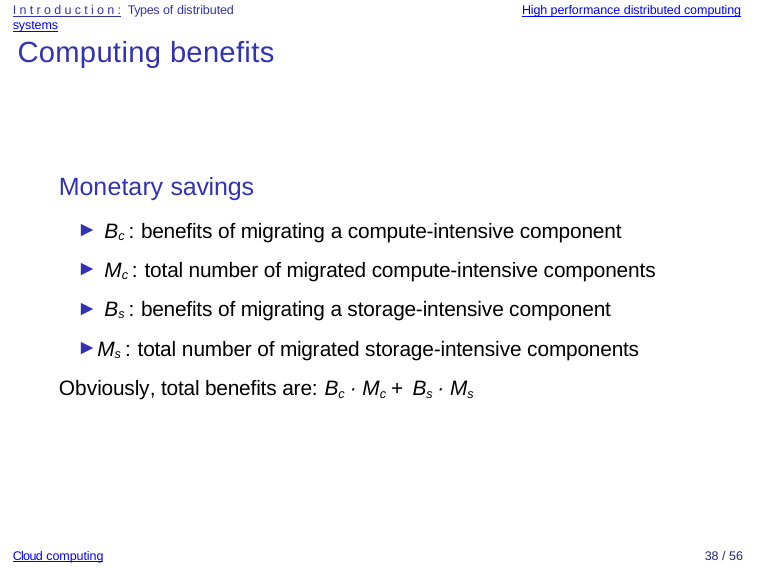

Introduction: Types of distributed systems
High performance distributed computing
Computing benefits
Monetary savings
Bc : benefits of migrating a compute-intensive component
Mc : total number of migrated compute-intensive components
Bs : benefits of migrating a storage-intensive component
Ms : total number of migrated storage-intensive components  Obviously, total benefits are: Bc · Mc + Bs · Ms
Cloud computing
38 / 56